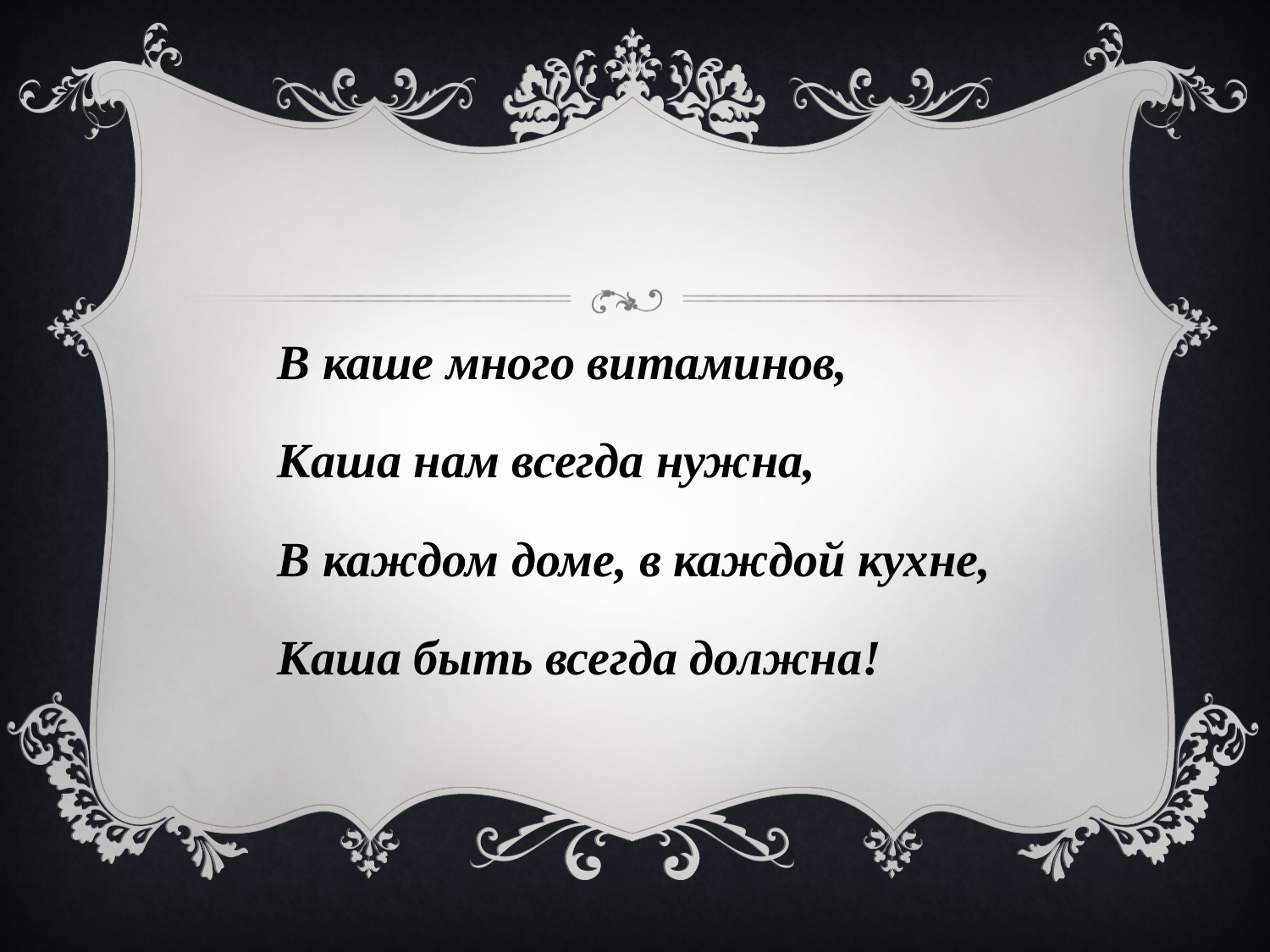

В каше много витаминов,
Каша нам всегда нужна,
В каждом доме, в каждой кухне,
Каша быть всегда должна!